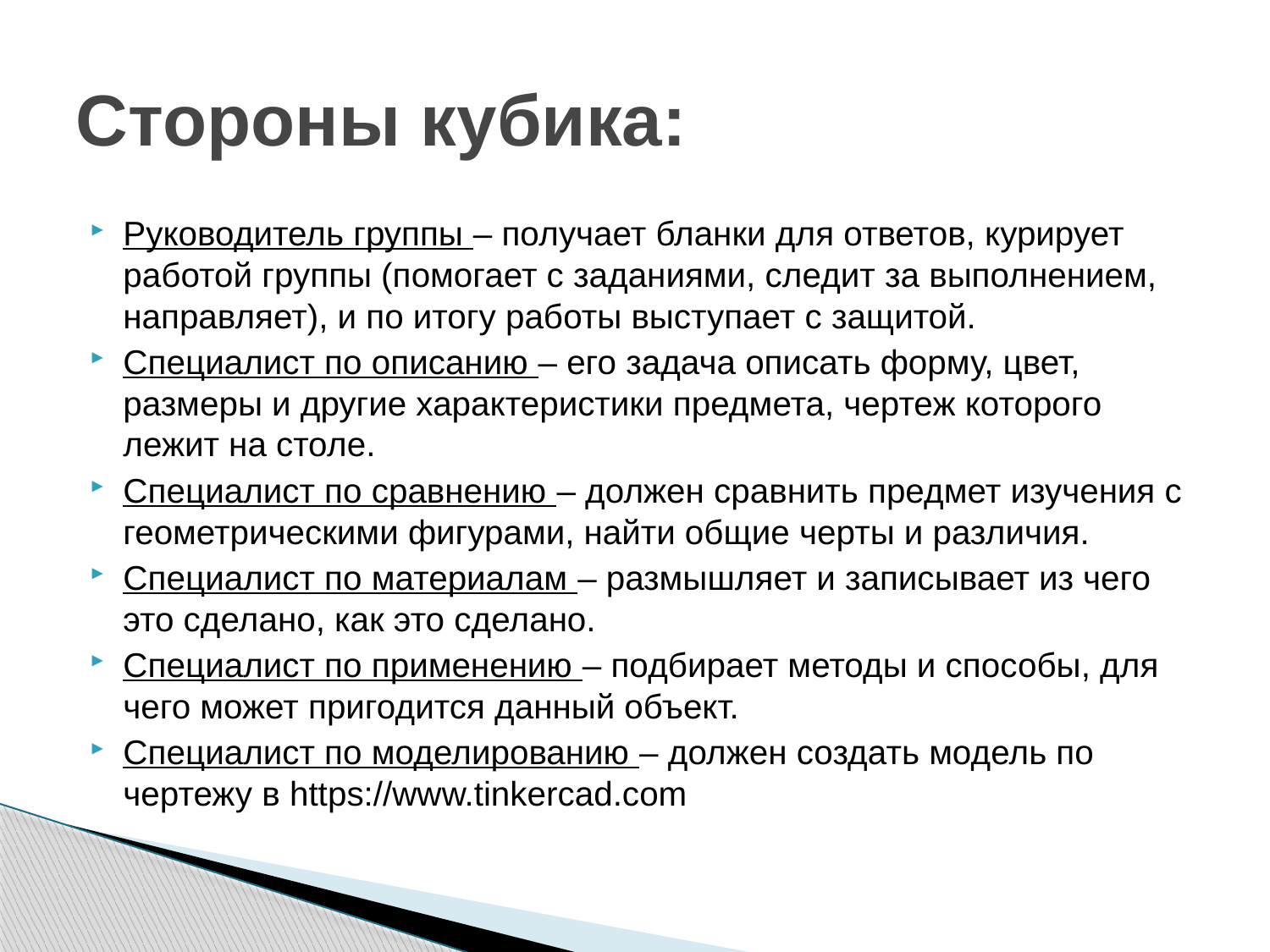

# Стороны кубика:
Руководитель группы – получает бланки для ответов, курирует работой группы (помогает с заданиями, следит за выполнением, направляет), и по итогу работы выступает с защитой.
Специалист по описанию – его задача описать форму, цвет, размеры и другие характеристики предмета, чертеж которого лежит на столе.
Специалист по сравнению – должен сравнить предмет изучения с геометрическими фигурами, найти общие черты и различия.
Специалист по материалам – размышляет и записывает из чего это сделано, как это сделано.
Специалист по применению – подбирает методы и способы, для чего может пригодится данный объект.
Специалист по моделированию – должен создать модель по чертежу в https://www.tinkercad.com